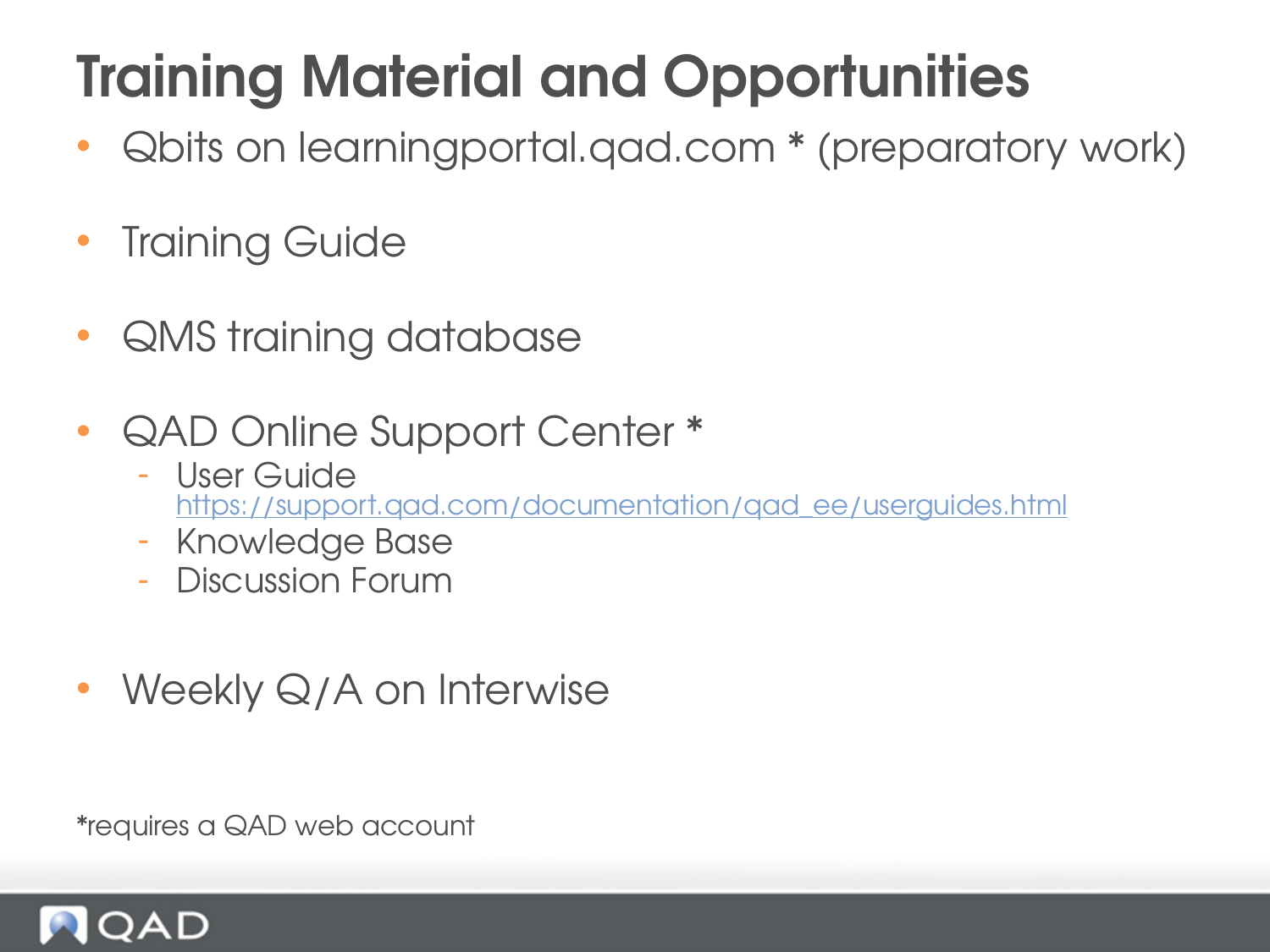

# Training Material and Opportunities
Qbits on learningportal.qad.com * (preparatory work)

Training Guide

QMS training database

QAD Online Support Center *
User Guide https://support.qad.com/documentation/qad_ee/userguides.html
Knowledge Base
Discussion Forum

Weekly Q/A on Interwise

*requires a QAD web account